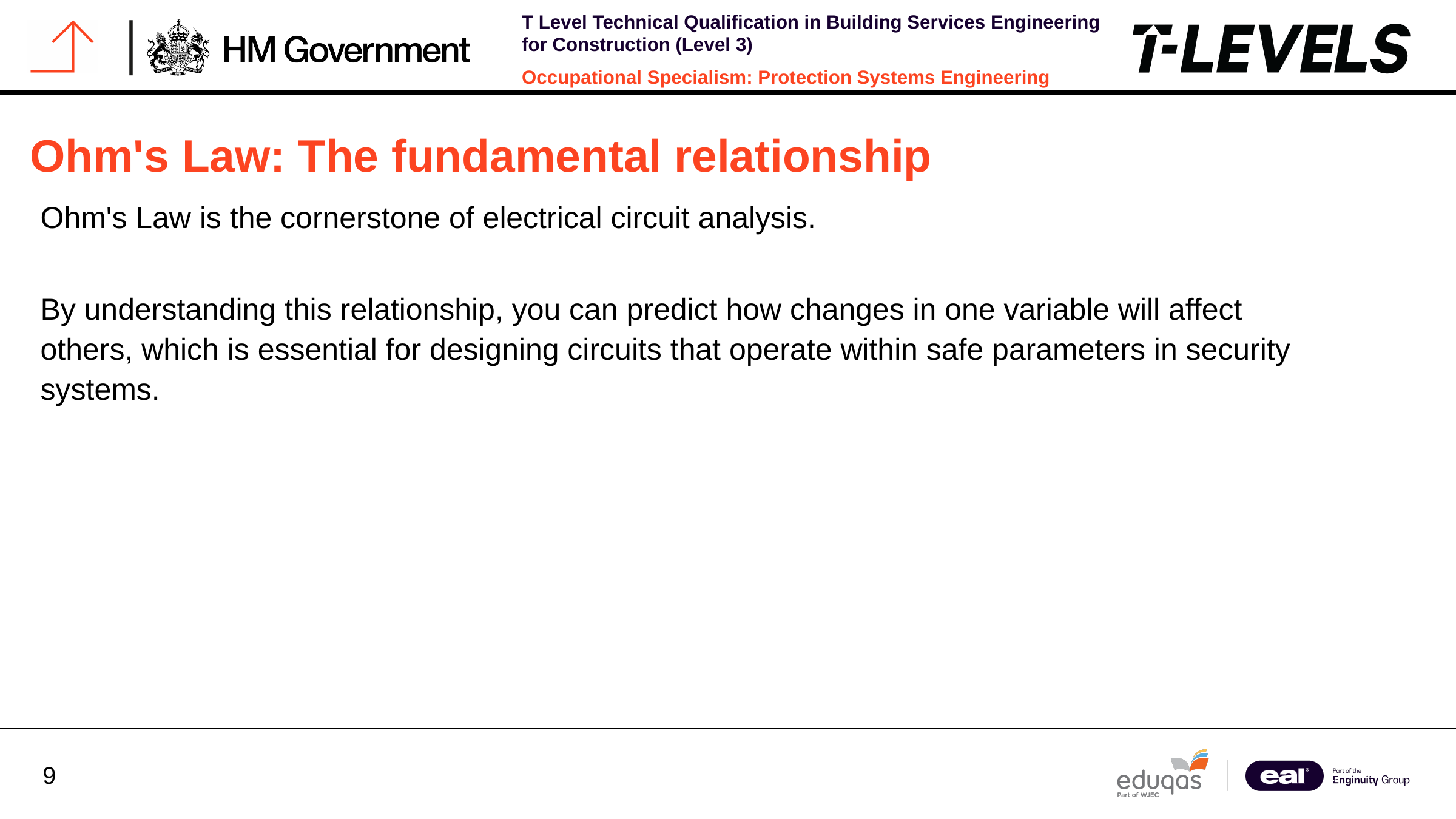

Ohm's Law: The fundamental relationship
Ohm's Law is the cornerstone of electrical circuit analysis.

By understanding this relationship, you can predict how changes in one variable will affect others, which is essential for designing circuits that operate within safe parameters in security systems.